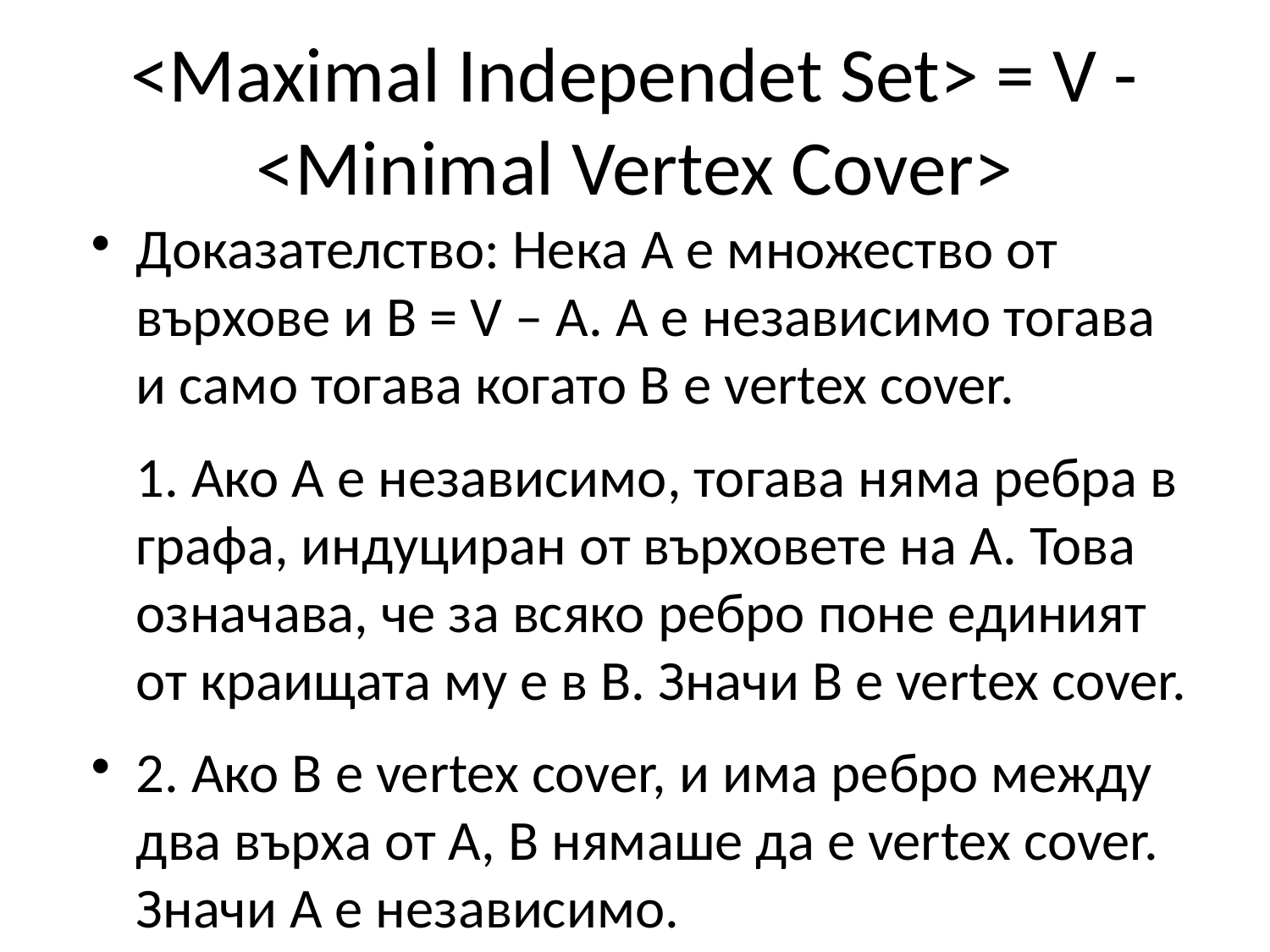

# <Maximal Independet Set> = V - <Minimal Vertex Cover>

Доказателство: Нека A е множество от върхове и B = V – A. А е независимо тогава и само тогава когато В е vertex cover.
1. Ако А е независимо, тогава няма ребра в графа, индуциран от върховете на А. Това означава, че за всяко ребро поне единият от краищата му е в В. Значи B e vertex cover.
2. Ако В е vertex cover, и има ребро между два върха от А, B нямаше да е vertex cover. Значи A е независимо.